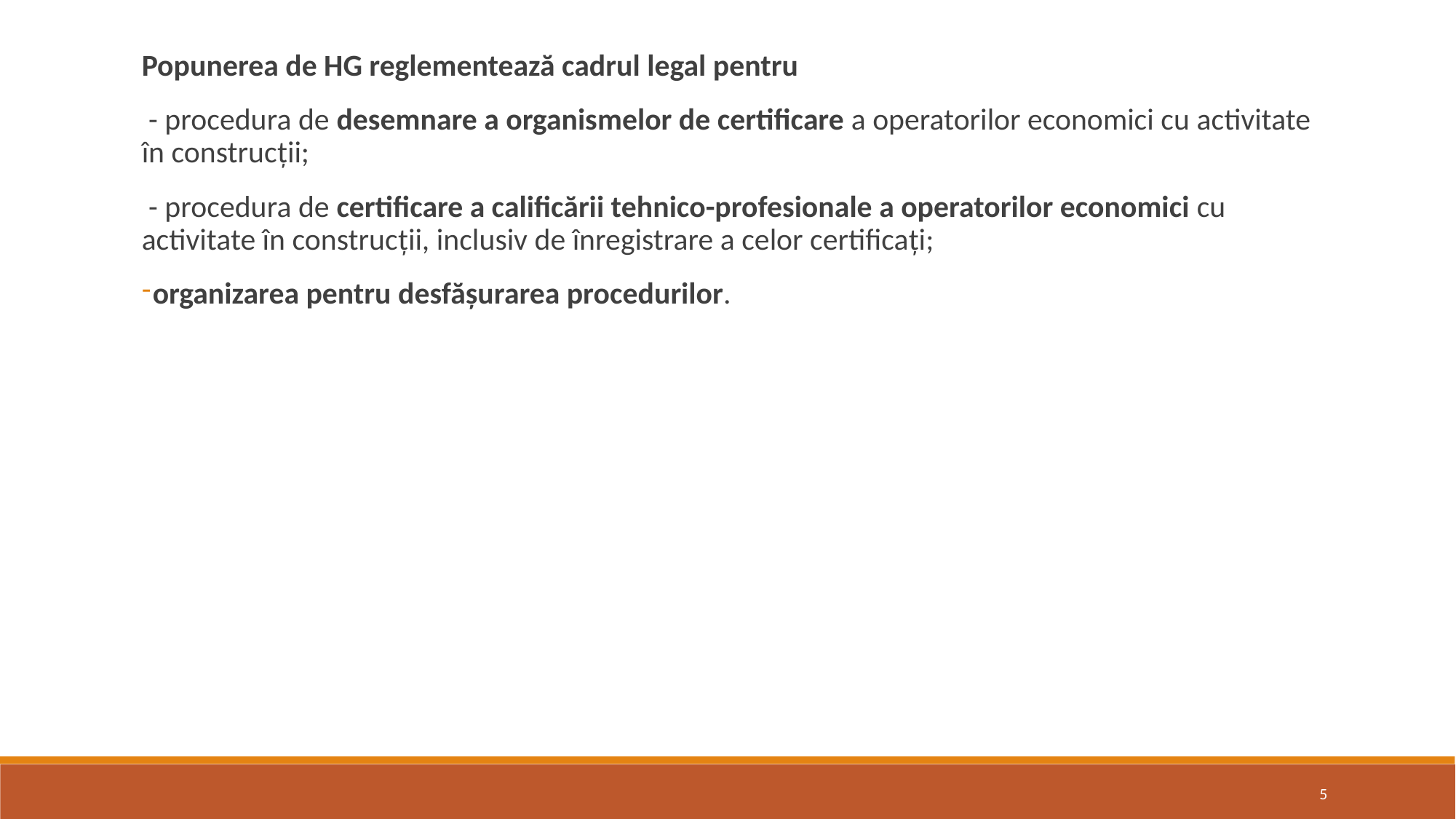

Popunerea de HG reglementează cadrul legal pentru
 - procedura de desemnare a organismelor de certificare a operatorilor economici cu activitate în construcţii;
 - procedura de certificare a calificării tehnico-profesionale a operatorilor economici cu activitate în construcţii, inclusiv de înregistrare a celor certificaţi;
organizarea pentru desfășurarea procedurilor.

5